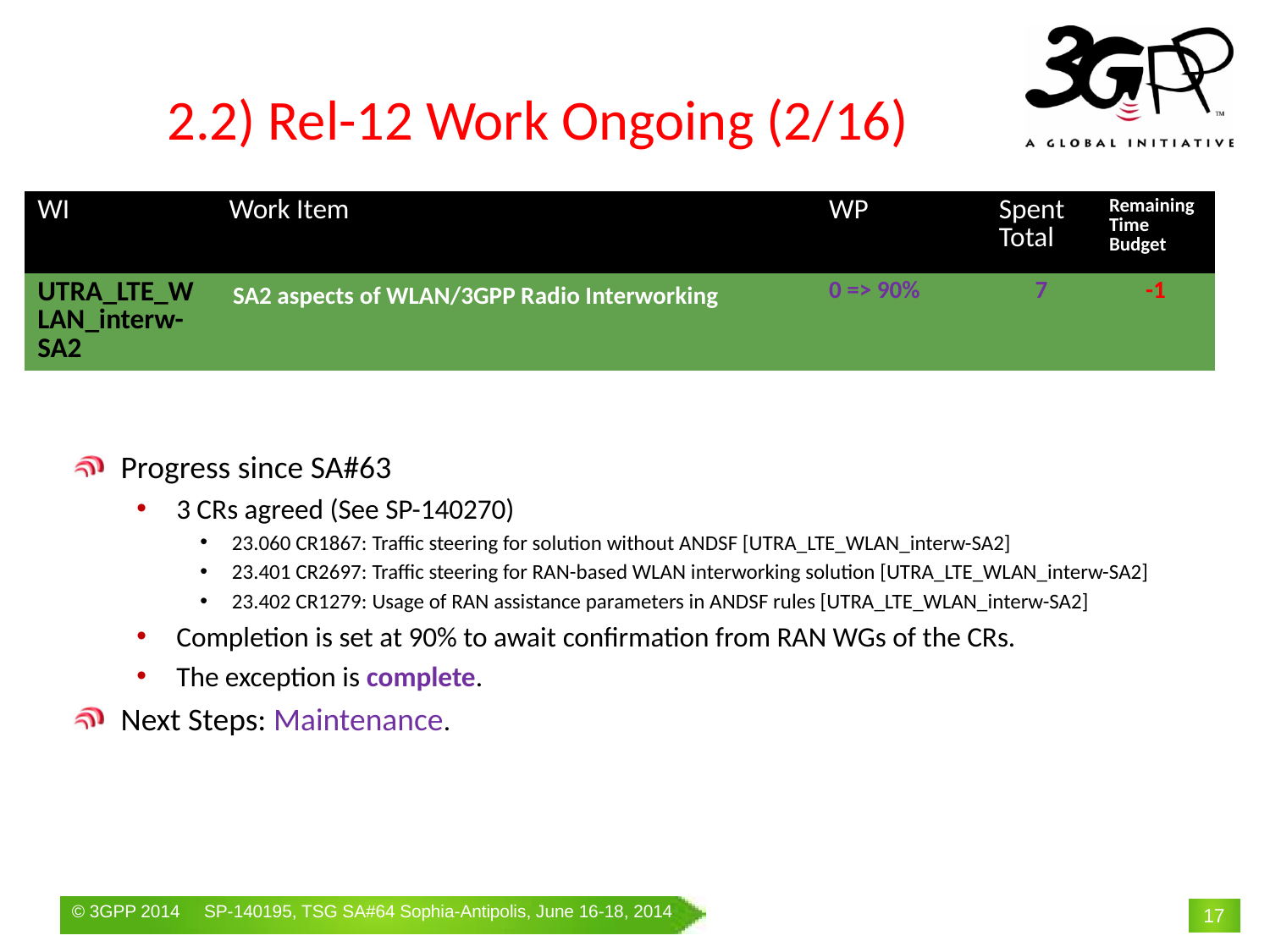

# 2.2) Rel-12 Work Ongoing (2/16)
| WI | Work Item | WP | Spent Total | Remaining Time Budget |
| --- | --- | --- | --- | --- |
| UTRA\_LTE\_WLAN\_interw-SA2 | SA2 aspects of WLAN/3GPP Radio Interworking | 0 => 90% | 7 | -1 |
Progress since SA#63
3 CRs agreed (See SP-140270)
23.060 CR1867: Traffic steering for solution without ANDSF [UTRA_LTE_WLAN_interw-SA2]
23.401 CR2697: Traffic steering for RAN-based WLAN interworking solution [UTRA_LTE_WLAN_interw-SA2]
23.402 CR1279: Usage of RAN assistance parameters in ANDSF rules [UTRA_LTE_WLAN_interw-SA2]
Completion is set at 90% to await confirmation from RAN WGs of the CRs.
The exception is complete.
Next Steps: Maintenance.